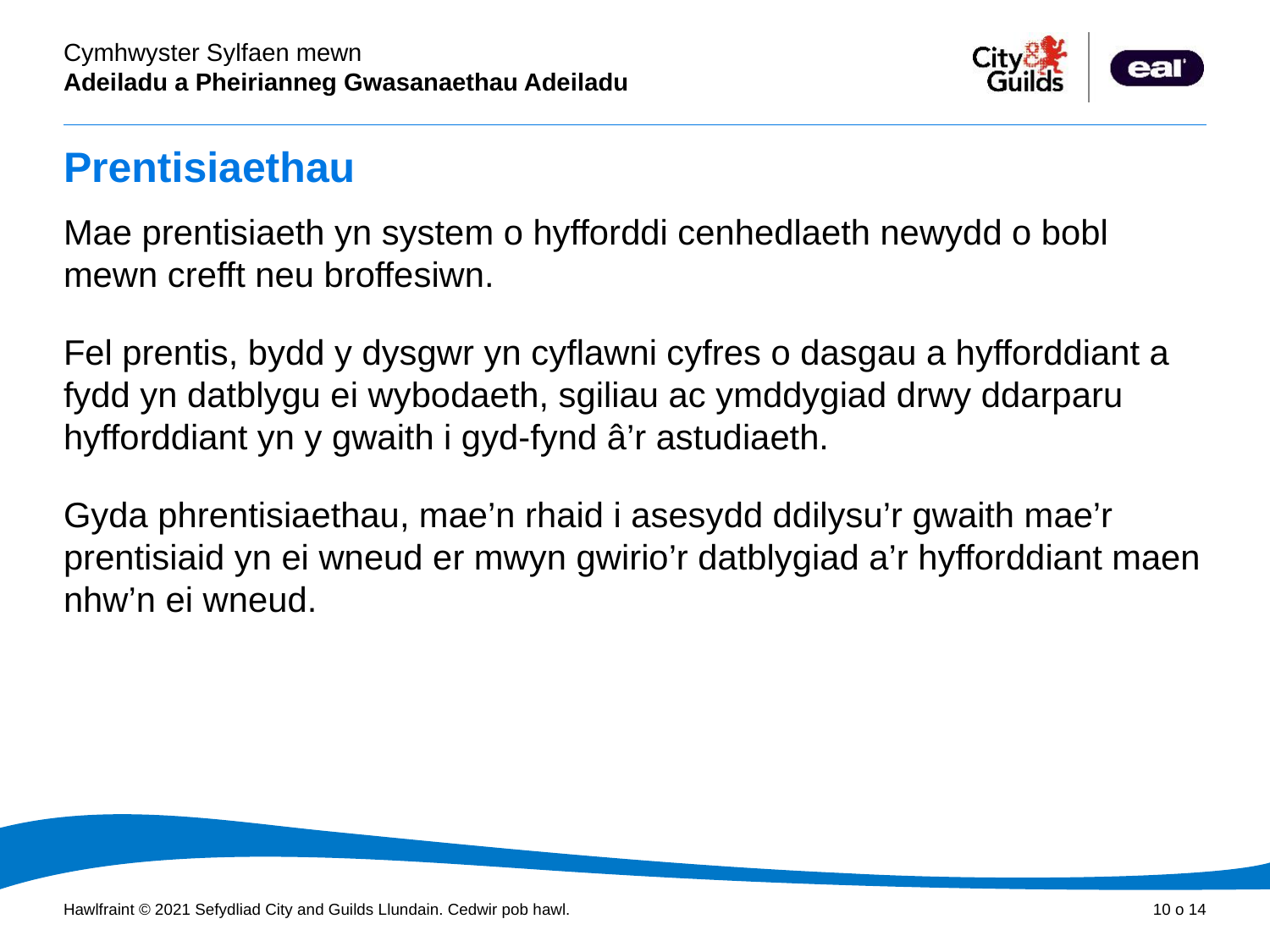

# Prentisiaethau
Mae prentisiaeth yn system o hyfforddi cenhedlaeth newydd o bobl mewn crefft neu broffesiwn.
Fel prentis, bydd y dysgwr yn cyflawni cyfres o dasgau a hyfforddiant a fydd yn datblygu ei wybodaeth, sgiliau ac ymddygiad drwy ddarparu hyfforddiant yn y gwaith i gyd-fynd â’r astudiaeth.
Gyda phrentisiaethau, mae’n rhaid i asesydd ddilysu’r gwaith mae’r prentisiaid yn ei wneud er mwyn gwirio’r datblygiad a’r hyfforddiant maen nhw’n ei wneud.